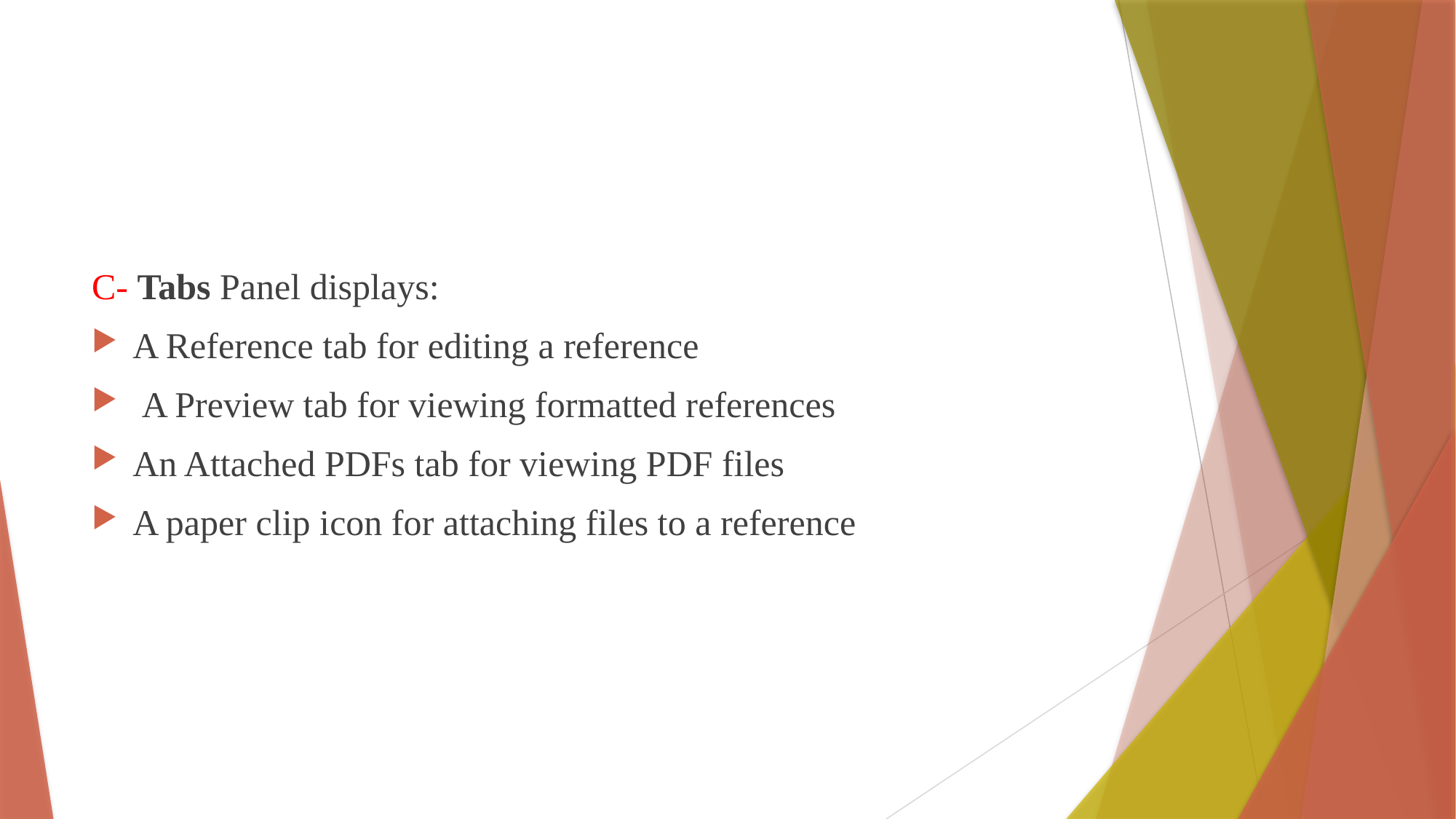

#
C- Tabs Panel displays:
A Reference tab for editing a reference
 A Preview tab for viewing formatted references
An Attached PDFs tab for viewing PDF files
A paper clip icon for attaching files to a reference